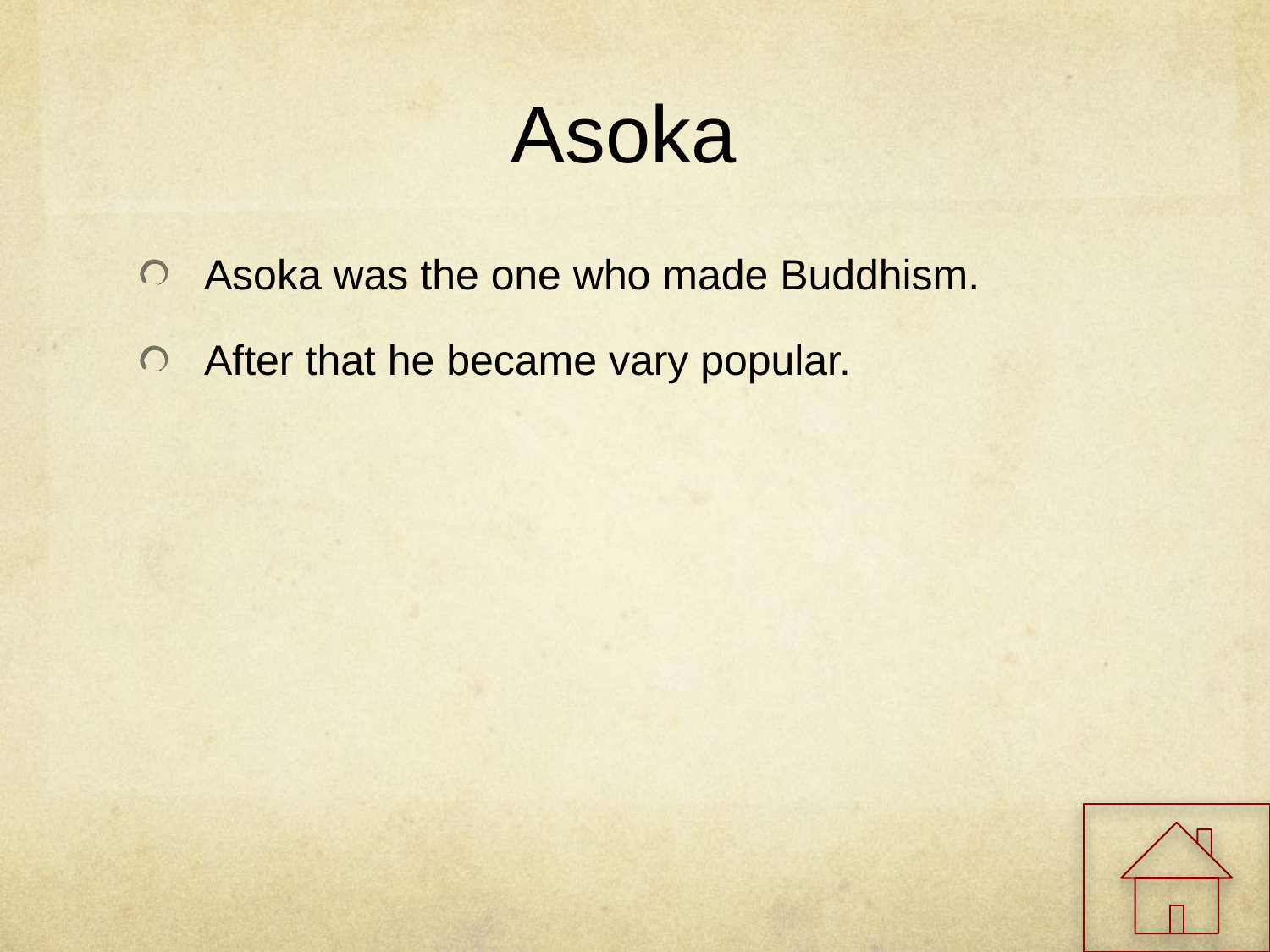

# Asoka
Asoka was the one who made Buddhism.
After that he became vary popular.